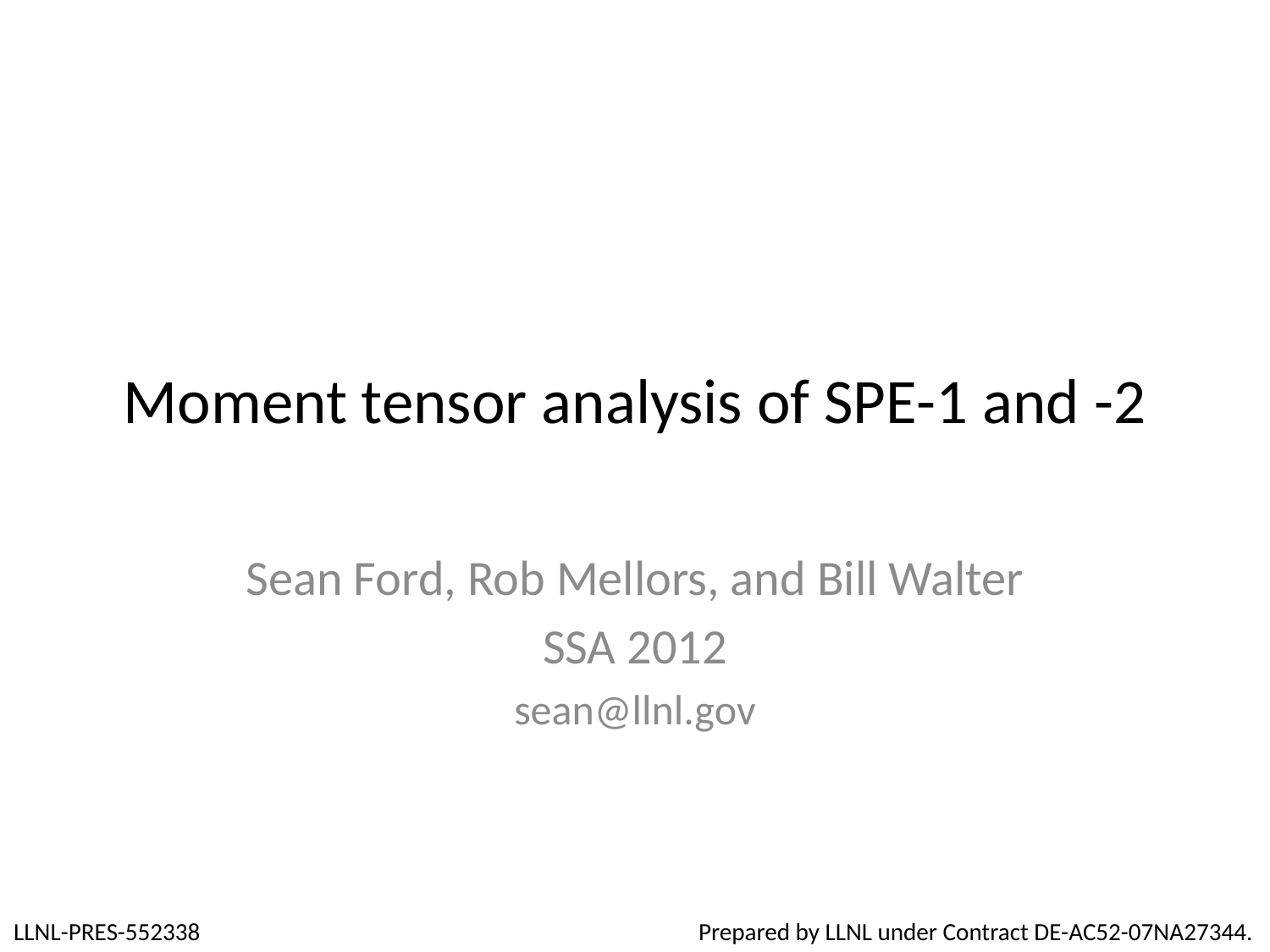

# Moment tensor analysis of SPE-1 and -2
Sean Ford, Rob Mellors, and Bill Walter
SSA 2012
sean@llnl.gov
LLNL-PRES-552338
Prepared by LLNL under Contract DE-AC52-07NA27344.